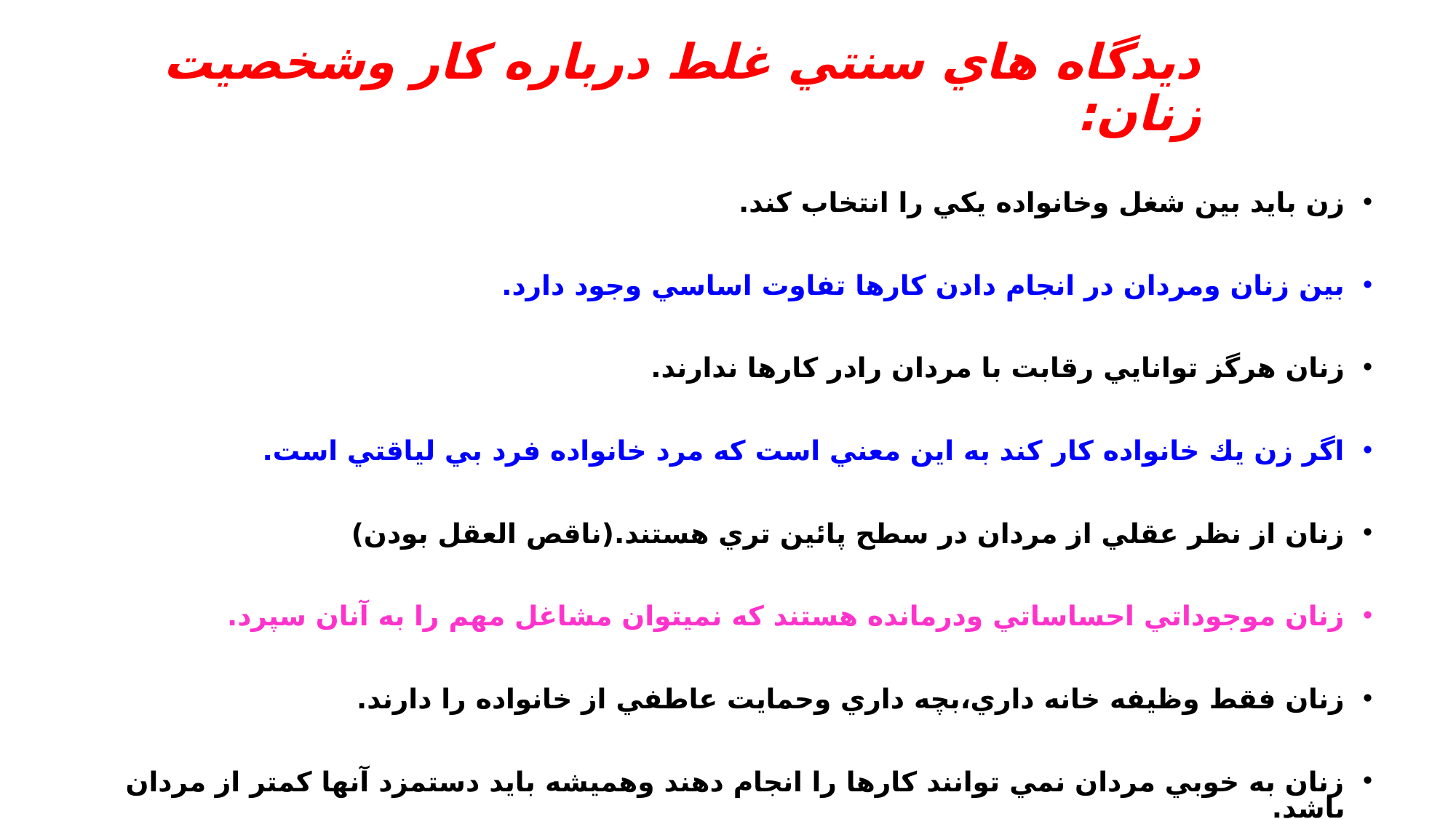

# ديدگاه هاي سنتي غلط درباره كار وشخصيت زنان:
زن بايد بين شغل وخانواده يكي را انتخاب كند.

بين زنان ومردان در انجام دادن كارها تفاوت اساسي وجود دارد.

زنان هرگز توانايي رقابت با مردان رادر كارها ندارند.

اگر زن يك خانواده كار كند به اين معني است كه مرد خانواده فرد بي لياقتي است.

زنان از نظر عقلي از مردان در سطح پائين تري هستند.(ناقص العقل بودن)

زنان موجوداتي احساساتي ودرمانده هستند كه نميتوان مشاغل مهم را به آنان سپرد.

زنان فقط وظيفه خانه داري،بچه داري وحمايت عاطفي از خانواده را دارند.

زنان به خوبي مردان نمي توانند كارها را انجام دهند وهميشه بايد دستمزد آنها كمتر از مردان باشد.